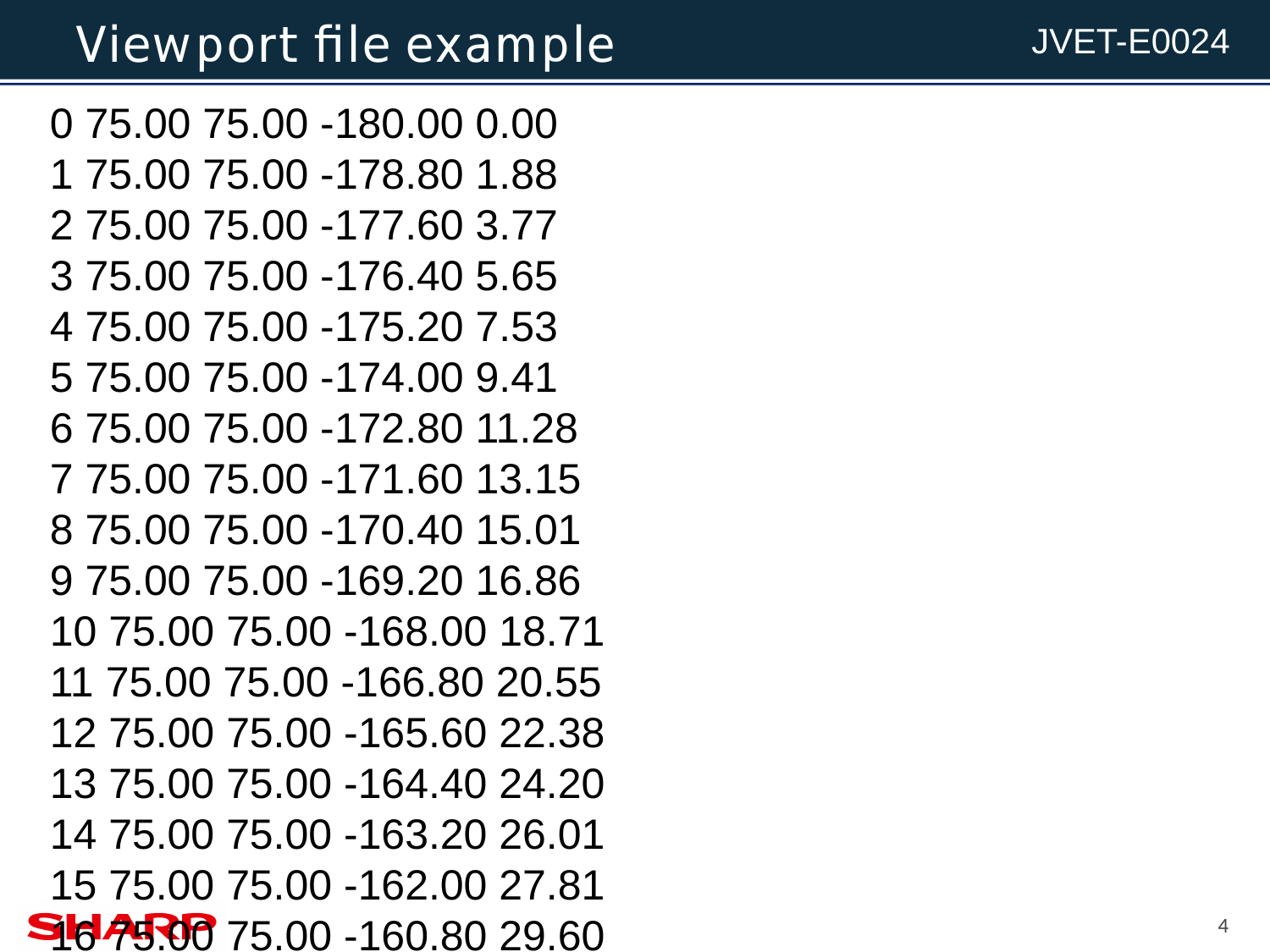

# Viewport file example
0 75.00 75.00 -180.00 0.00
1 75.00 75.00 -178.80 1.88
2 75.00 75.00 -177.60 3.77
3 75.00 75.00 -176.40 5.65
4 75.00 75.00 -175.20 7.53
5 75.00 75.00 -174.00 9.41
6 75.00 75.00 -172.80 11.28
7 75.00 75.00 -171.60 13.15
8 75.00 75.00 -170.40 15.01
9 75.00 75.00 -169.20 16.86
10 75.00 75.00 -168.00 18.71
11 75.00 75.00 -166.80 20.55
12 75.00 75.00 -165.60 22.38
13 75.00 75.00 -164.40 24.20
14 75.00 75.00 -163.20 26.01
15 75.00 75.00 -162.00 27.81
16 75.00 75.00 -160.80 29.60
17 75.00 75.00 -159.60 31.37
18 75.00 75.00 -158.40 33.13
19 75.00 75.00 -157.20 34.88
20 75.00 75.00 -156.00 36.61
21 75.00 75.00 -154.80 38.32

4